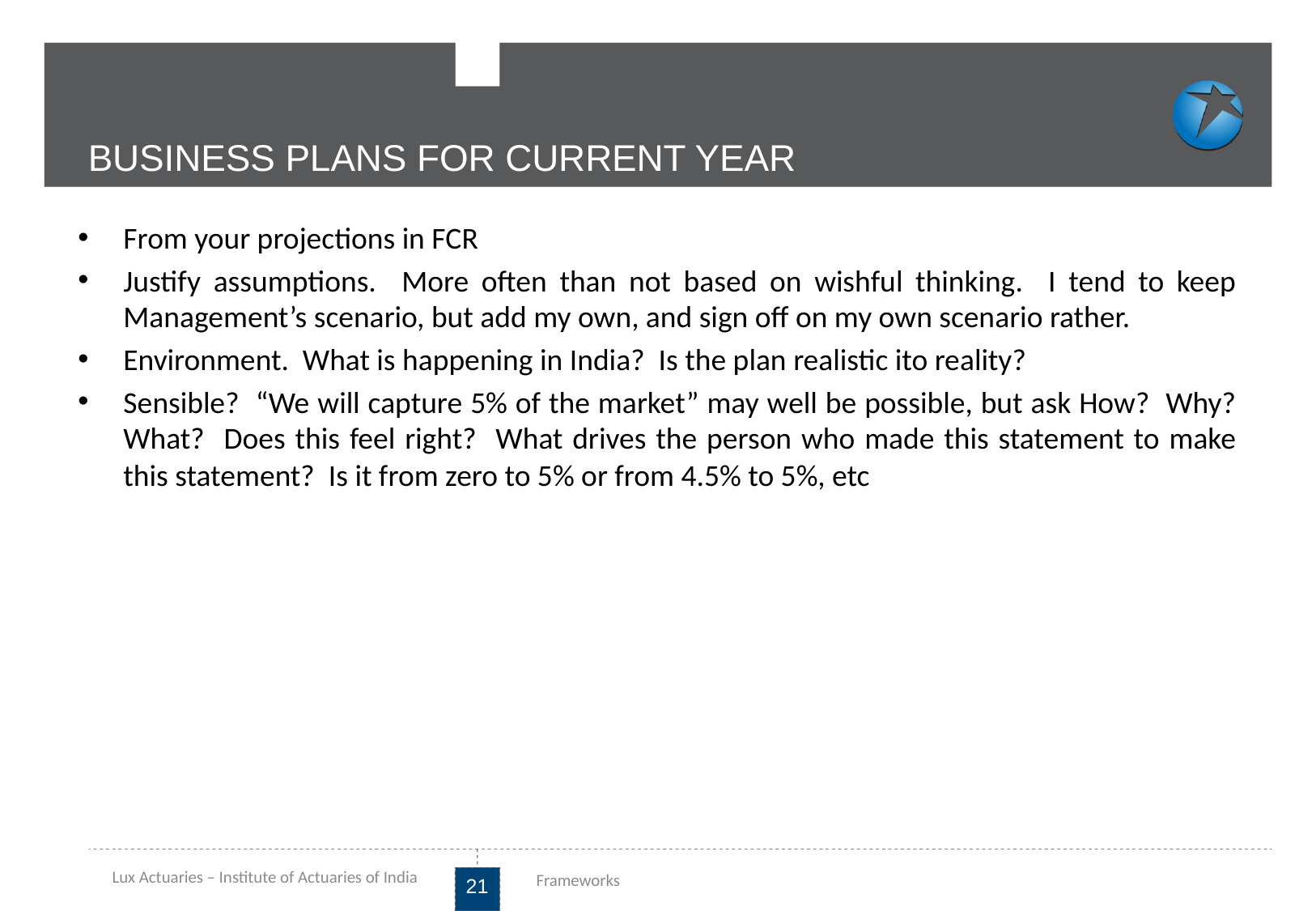

BUSINESS PLANS FOR CURRENT YEAR
From your projections in FCR
Justify assumptions.  More often than not based on wishful thinking.  I tend to keep Management’s scenario, but add my own, and sign off on my own scenario rather.
Environment.  What is happening in India?  Is the plan realistic ito reality?
Sensible?  “We will capture 5% of the market” may well be possible, but ask How?  Why? What?  Does this feel right?  What drives the person who made this statement to make this statement?  Is it from zero to 5% or from 4.5% to 5%, etc

Lux Actuaries – Institute of Actuaries of India
Frameworks
21